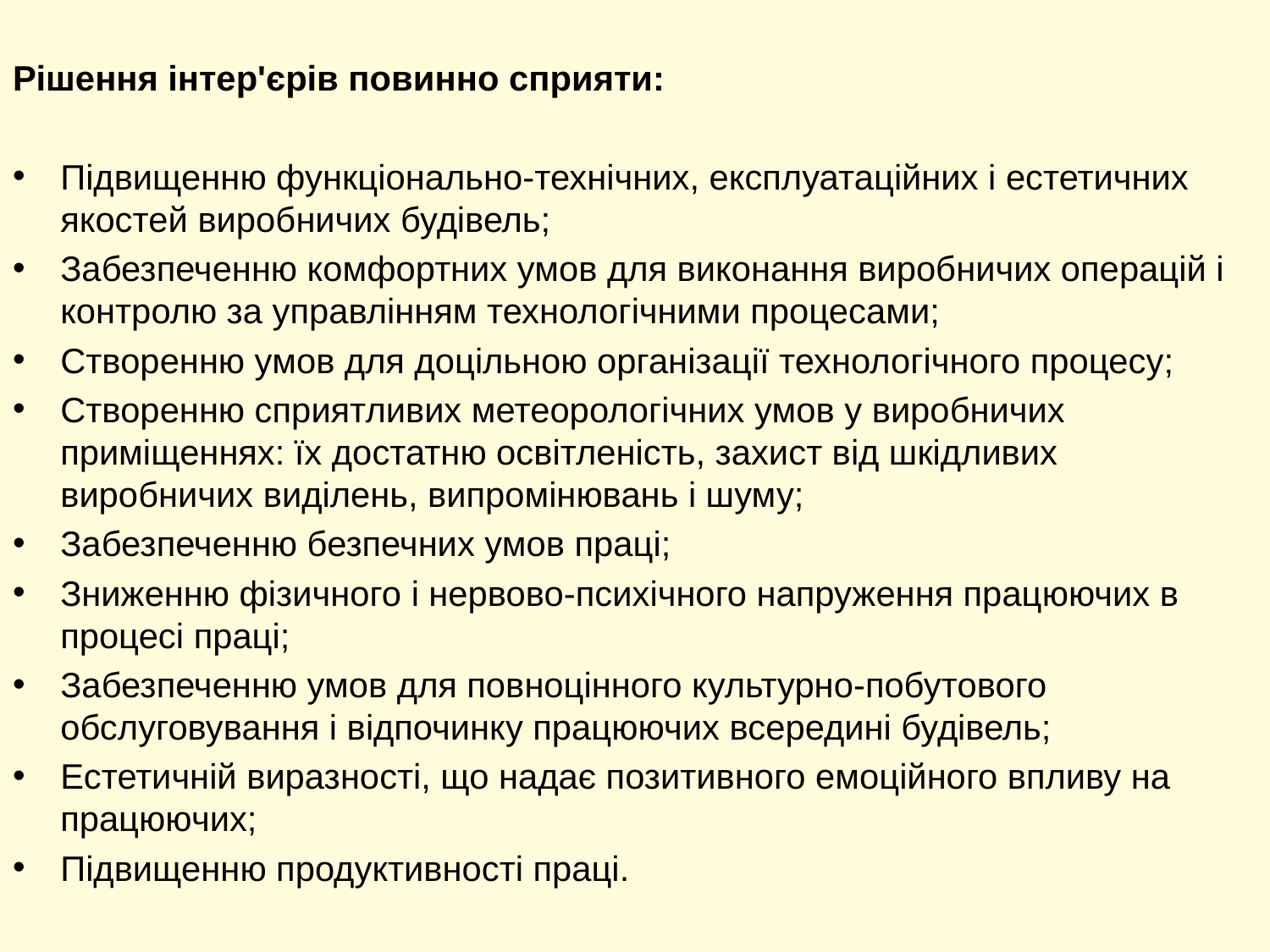

Рішення інтер'єрів повинно сприяти:

Підвищенню функціонально-технічних, експлуатаційних і естетичних якостей виробничих будівель;
Забезпеченню комфортних умов для виконання виробничих операцій і контролю за управлінням технологічними процесами;
Створенню умов для доцільною організації технологічного процесу;
Створенню сприятливих метеорологічних умов у виробничих приміщеннях: їх достатню освітленість, захист від шкідливих виробничих виділень, випромінювань і шуму;
Забезпеченню безпечних умов праці;
Зниженню фізичного і нервово-психічного напруження працюючих в процесі праці;
Забезпеченню умов для повноцінного культурно-побутового обслуговування і відпочинку працюючих всередині будівель;
Естетичній виразності, що надає позитивного емоційного впливу на працюючих;
Підвищенню продуктивності праці.